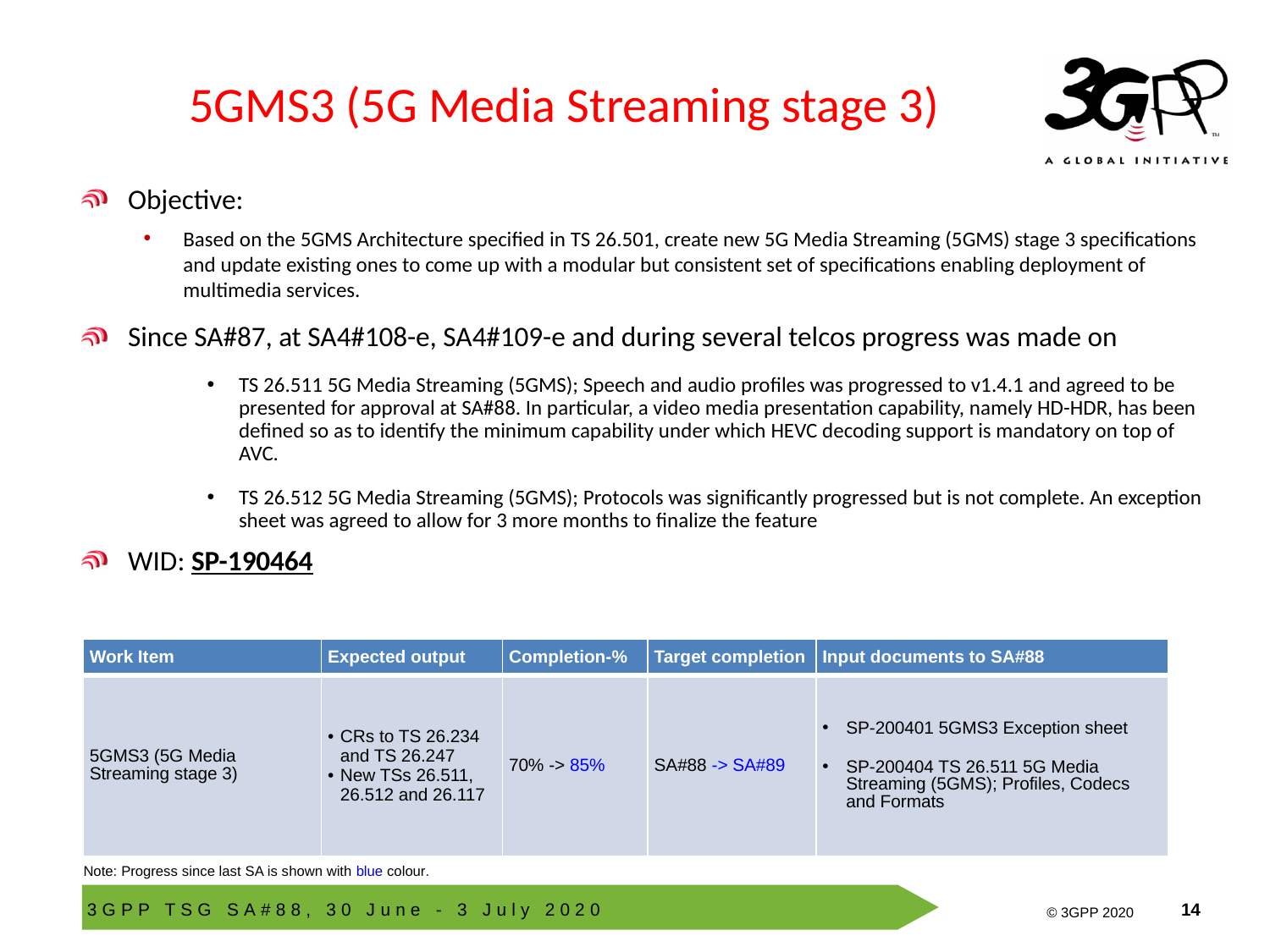

# 5GMS3 (5G Media Streaming stage 3)
Objective:
Based on the 5GMS Architecture specified in TS 26.501, create new 5G Media Streaming (5GMS) stage 3 specifications and update existing ones to come up with a modular but consistent set of specifications enabling deployment of multimedia services.
Since SA#87, at SA4#108-e, SA4#109-e and during several telcos progress was made on
TS 26.511 5G Media Streaming (5GMS); Speech and audio profiles was progressed to v1.4.1 and agreed to be presented for approval at SA#88. In particular, a video media presentation capability, namely HD-HDR, has been defined so as to identify the minimum capability under which HEVC decoding support is mandatory on top of AVC.
TS 26.512 5G Media Streaming (5GMS); Protocols was significantly progressed but is not complete. An exception sheet was agreed to allow for 3 more months to finalize the feature
WID: SP-190464

| Work Item | Expected output | Completion-% | Target completion | Input documents to SA#88 |
| --- | --- | --- | --- | --- |
| 5GMS3 (5G Media Streaming stage 3) | CRs to TS 26.234 and TS 26.247 New TSs 26.511, 26.512 and 26.117 | 70% -> 85% | SA#88 -> SA#89 | SP-200401 5GMS3 Exception sheet SP-200404 TS 26.511 5G Media Streaming (5GMS); Profiles, Codecs and Formats |
Note: Progress since last SA is shown with blue colour.